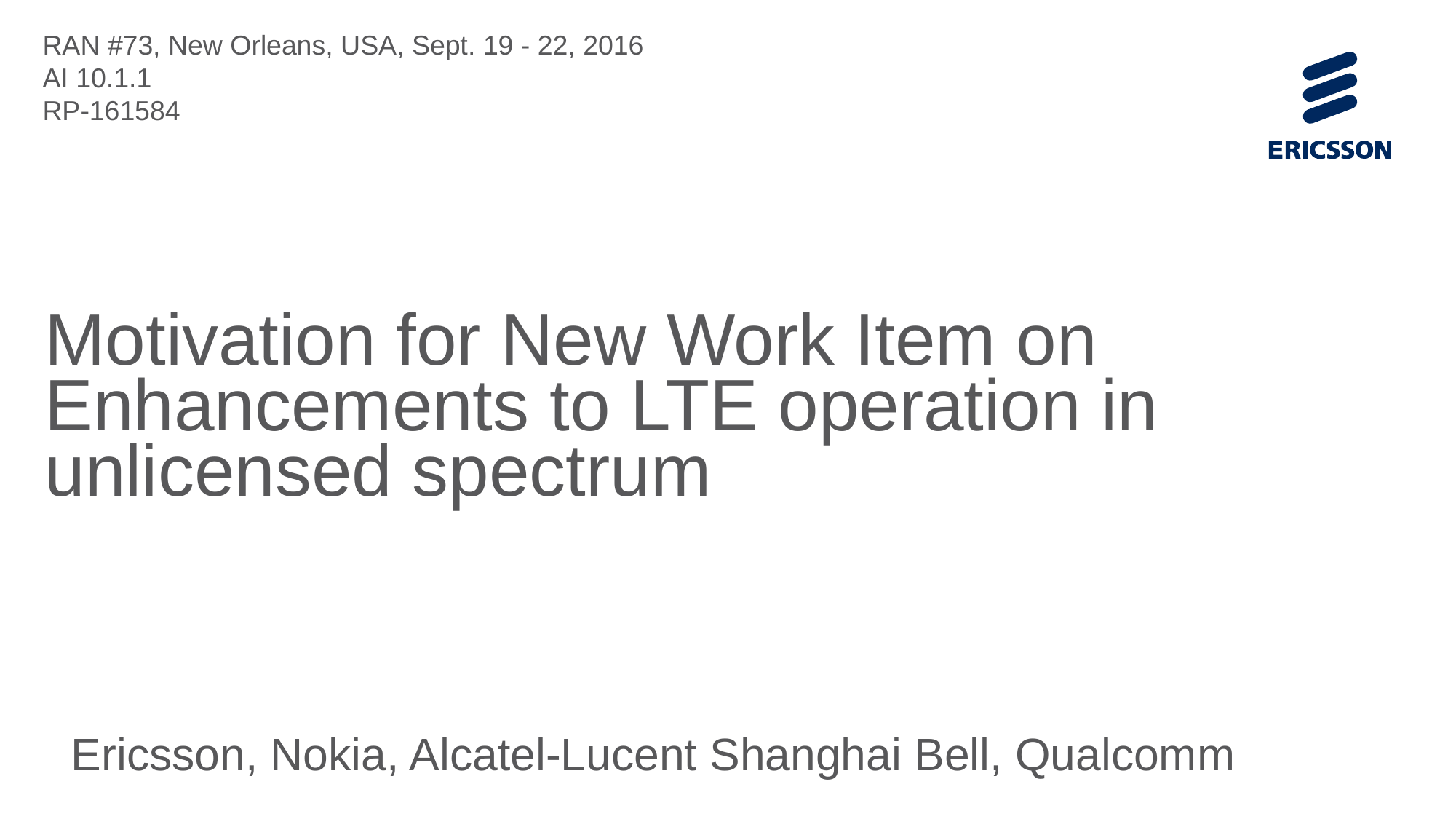

RAN #73, New Orleans, USA, Sept. 19 - 22, 2016
AI 10.1.1
RP-161584
# Motivation for New Work Item on Enhancements to LTE operation in unlicensed spectrum
Ericsson, Nokia, Alcatel-Lucent Shanghai Bell, Qualcomm